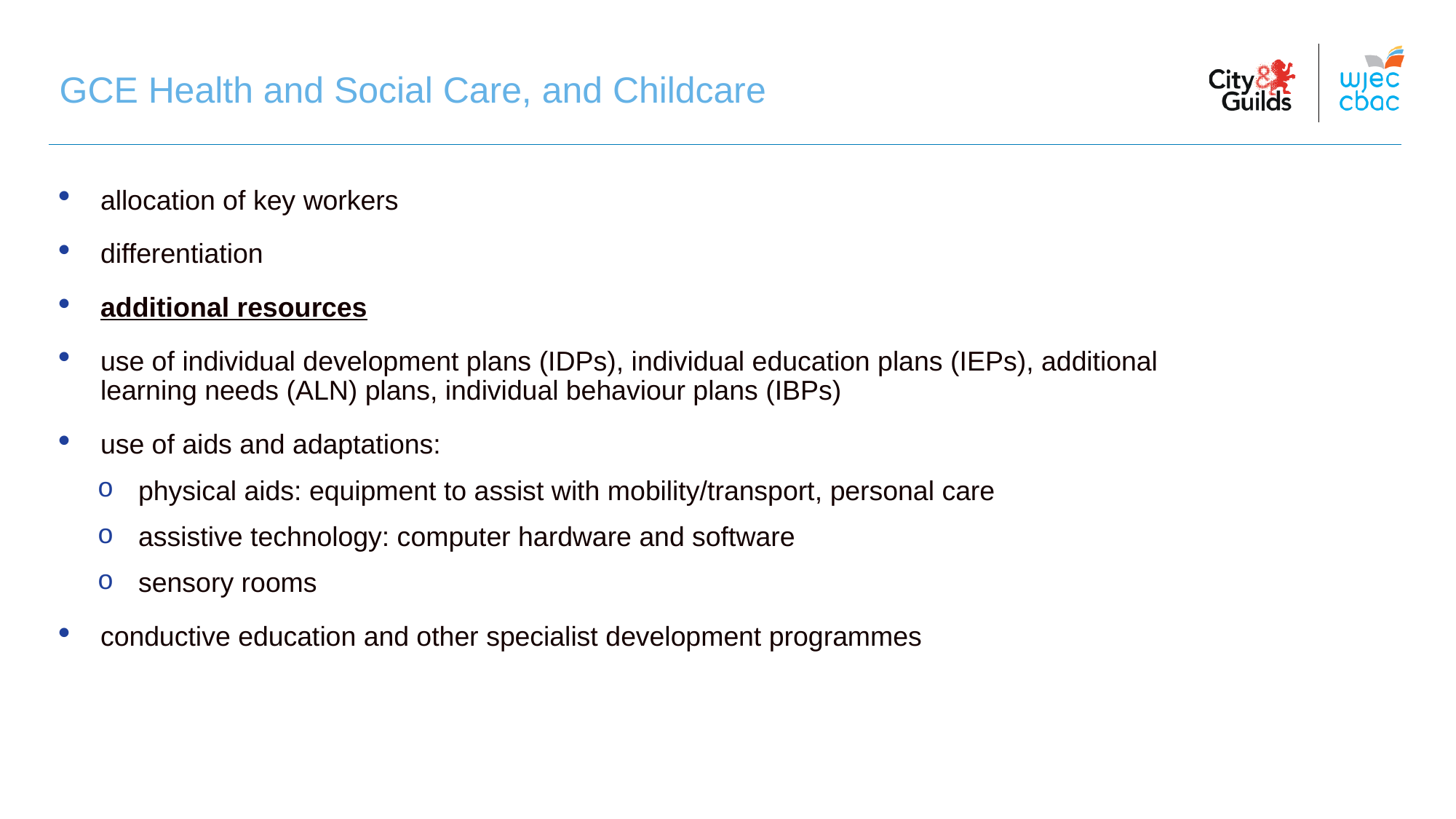

# GCE Health and Social Care, and Childcare
allocation of key workers
differentiation
additional resources
use of individual development plans (IDPs), individual education plans (IEPs), additional learning needs (ALN) plans, individual behaviour plans (IBPs)
use of aids and adaptations:
physical aids: equipment to assist with mobility/transport, personal care
assistive technology: computer hardware and software
sensory rooms
conductive education and other specialist development programmes